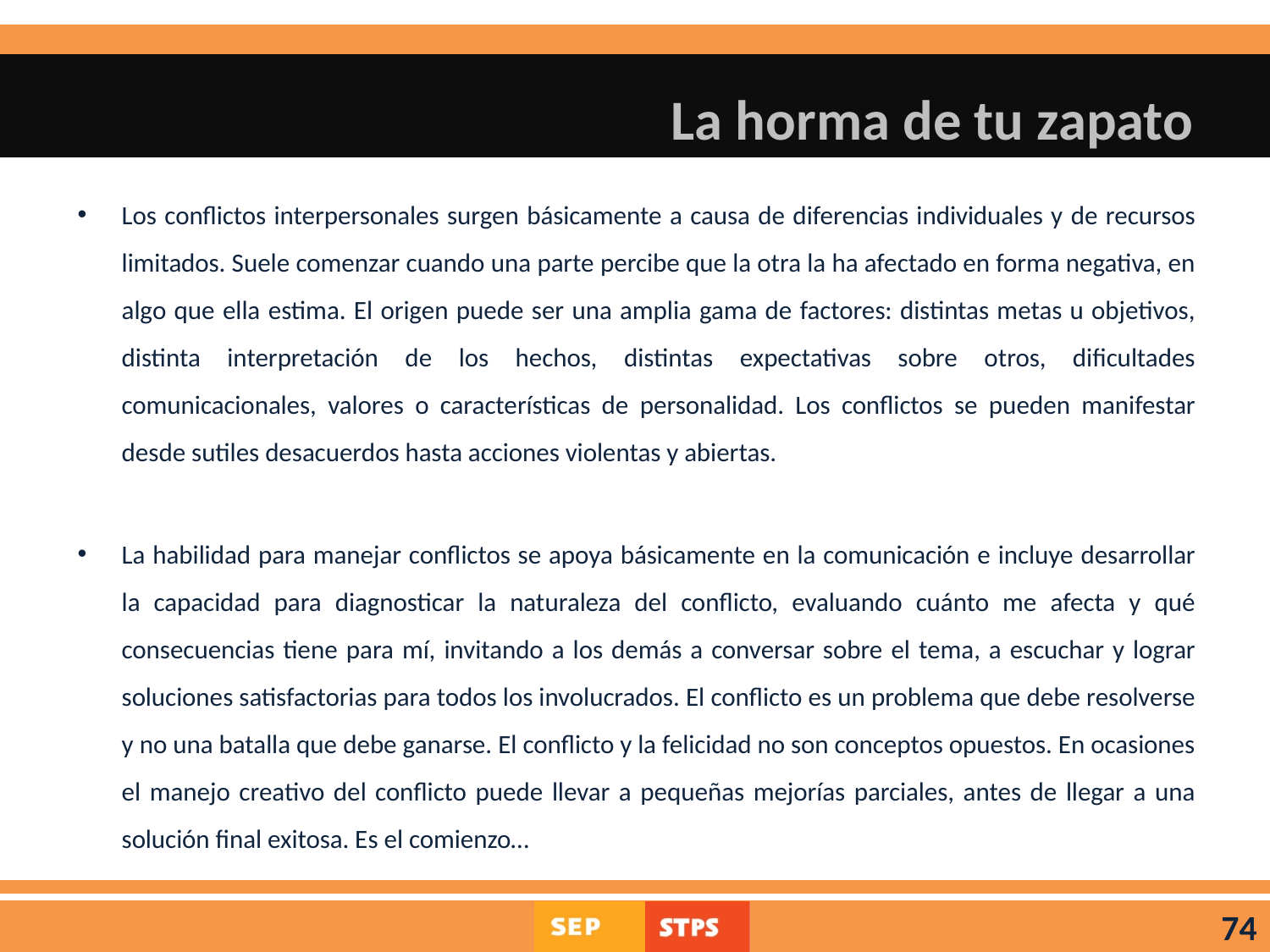

# La horma de tu zapato
Los conflictos interpersonales surgen básicamente a causa de diferencias individuales y de recursos limitados. Suele comenzar cuando una parte percibe que la otra la ha afectado en forma negativa, en algo que ella estima. El origen puede ser una amplia gama de factores: distintas metas u objetivos, distinta interpretación de los hechos, distintas expectativas sobre otros, dificultades comunicacionales, valores o características de personalidad. Los conflictos se pueden manifestar desde sutiles desacuerdos hasta acciones violentas y abiertas.

La habilidad para manejar conflictos se apoya básicamente en la comunicación e incluye desarrollar la capacidad para diagnosticar la naturaleza del conflicto, evaluando cuánto me afecta y qué consecuencias tiene para mí, invitando a los demás a conversar sobre el tema, a escuchar y lograr soluciones satisfactorias para todos los involucrados. El conflicto es un problema que debe resolverse y no una batalla que debe ganarse. El conflicto y la felicidad no son conceptos opuestos. En ocasiones el manejo creativo del conflicto puede llevar a pequeñas mejorías parciales, antes de llegar a una solución final exitosa. Es el comienzo…
74